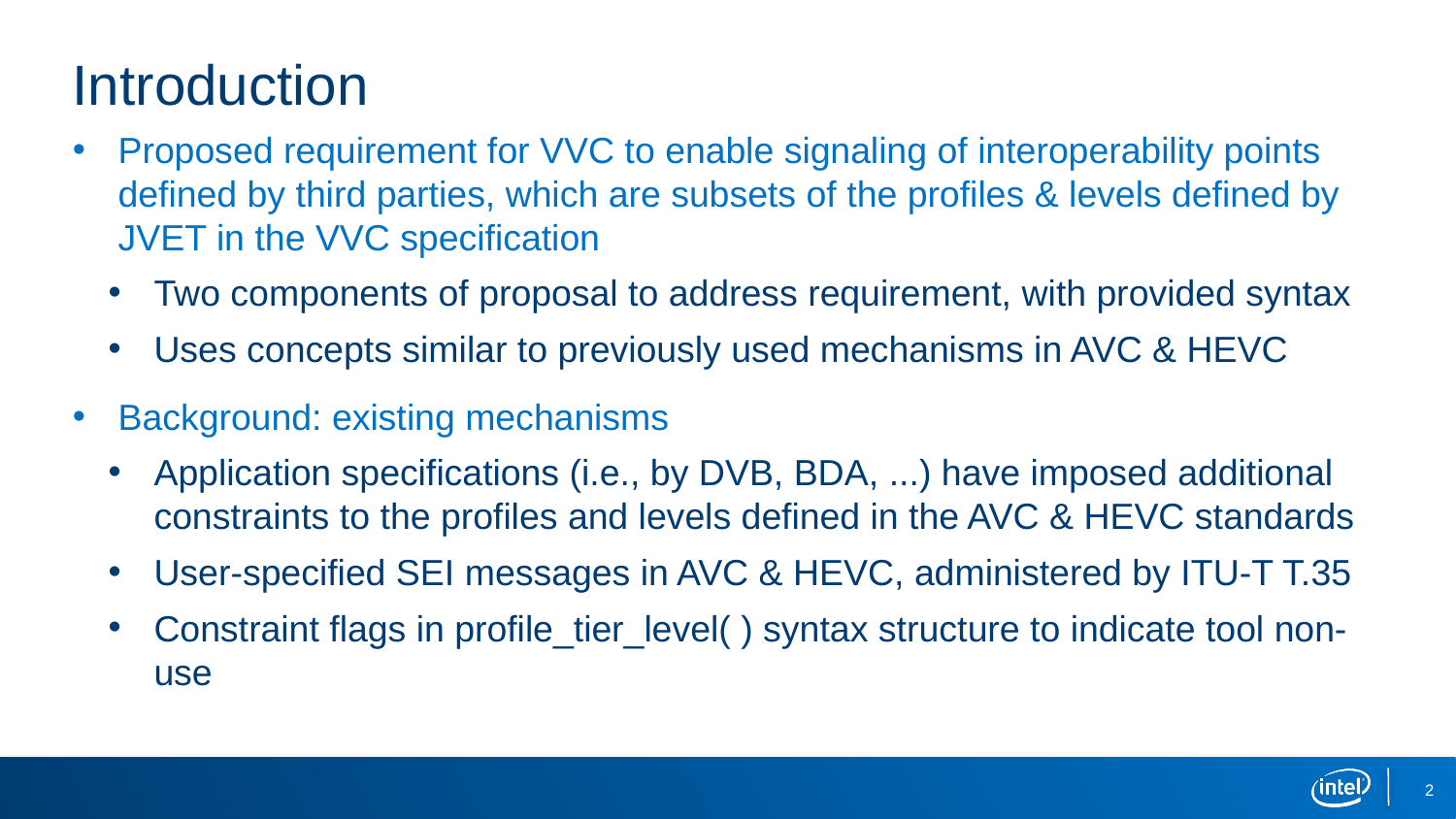

# Introduction
Proposed requirement for VVC to enable signaling of interoperability points defined by third parties, which are subsets of the profiles & levels defined by JVET in the VVC specification
Two components of proposal to address requirement, with provided syntax
Uses concepts similar to previously used mechanisms in AVC & HEVC
Background: existing mechanisms
Application specifications (i.e., by DVB, BDA, ...) have imposed additional constraints to the profiles and levels defined in the AVC & HEVC standards
User-specified SEI messages in AVC & HEVC, administered by ITU-T T.35
Constraint flags in profile_tier_level( ) syntax structure to indicate tool non-use
2